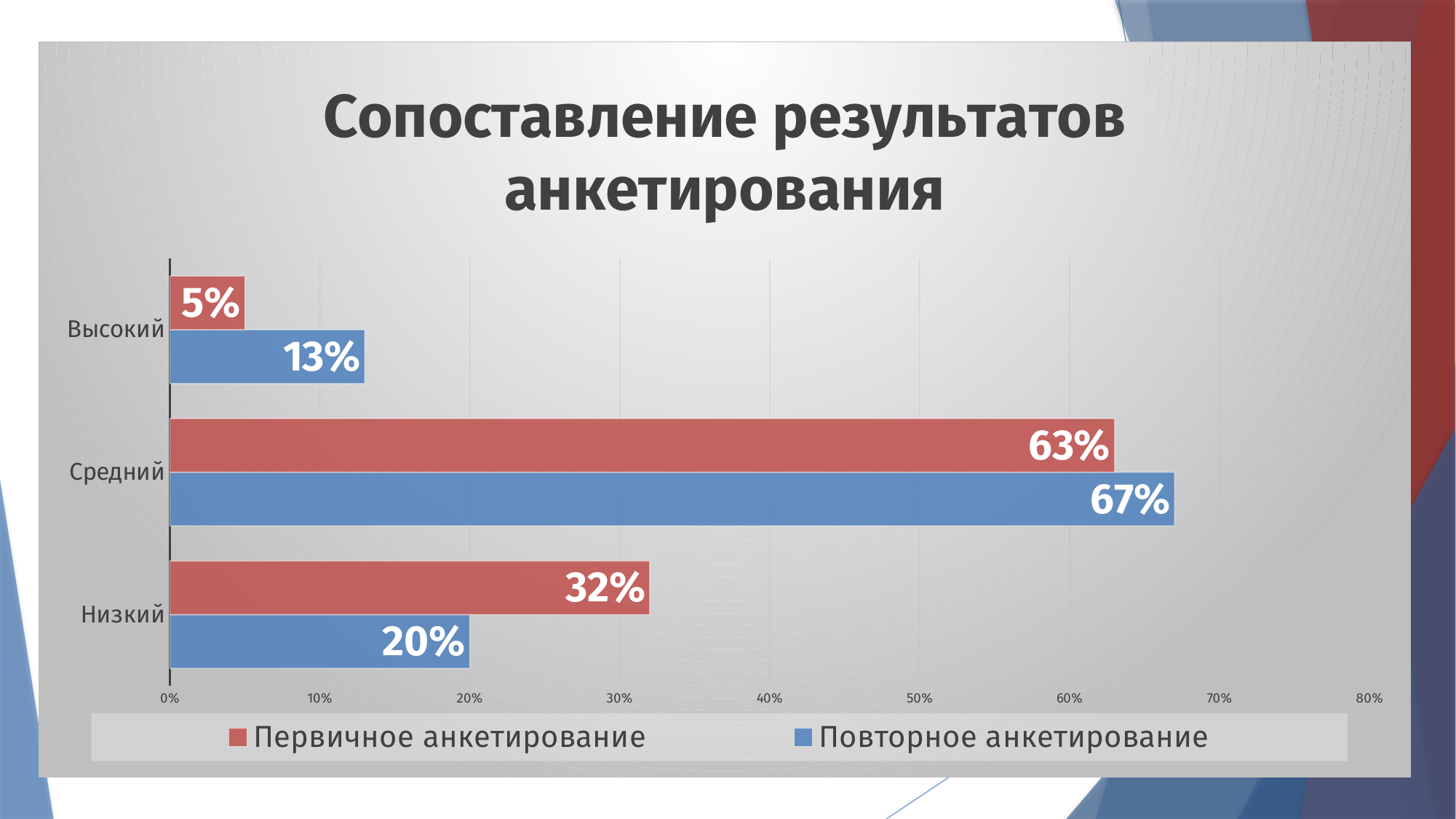

### Chart: Сопоставление результатов анкетирования

| Category | Повторное анкетирование | Первичное анкетирование |
|---|---|---|
| Низкий | 0.2 | 0.32 |
| Средний | 0.67 | 0.63 |
| Высокий | 0.13 | 0.05 |
#